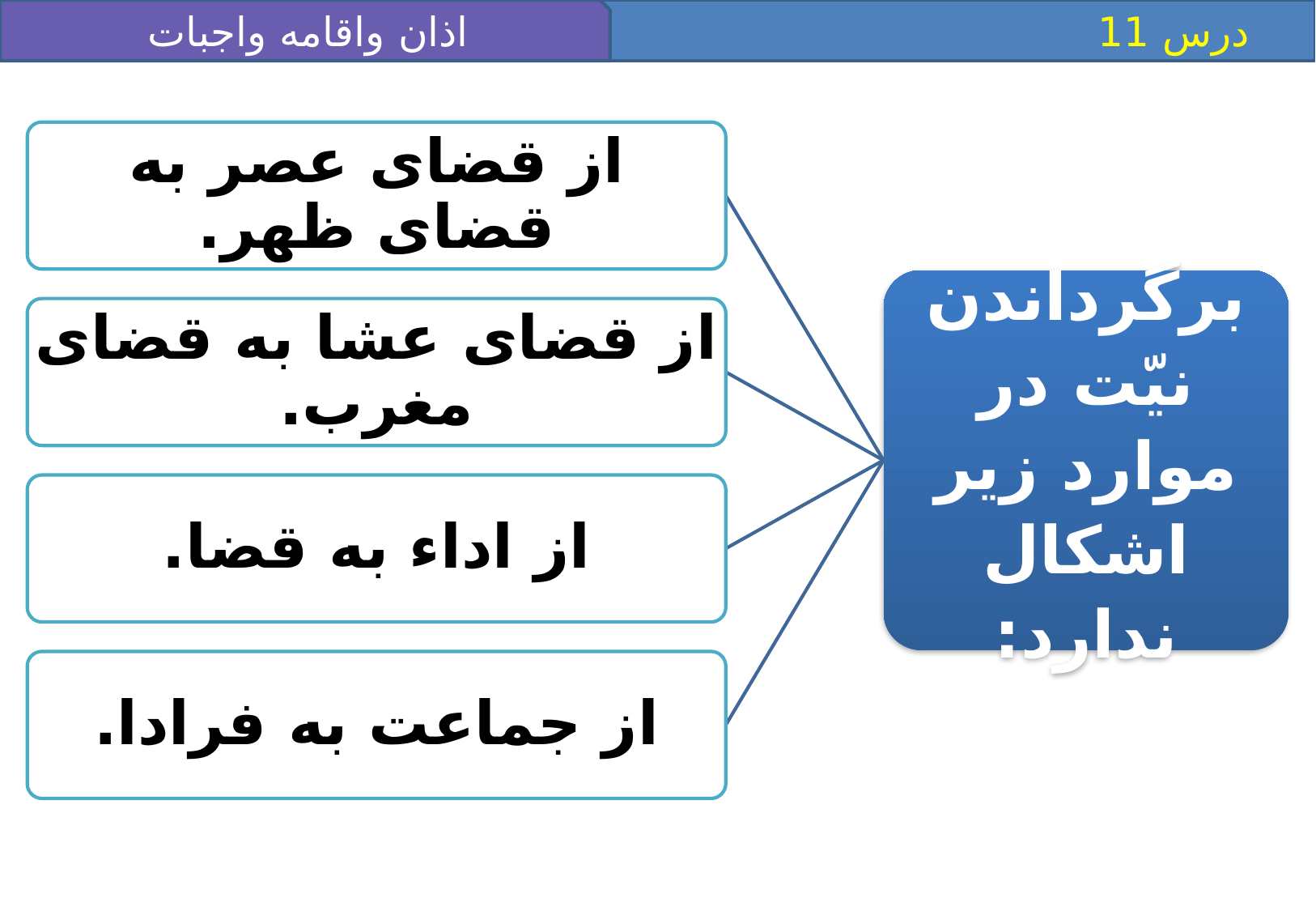

اذان واقامه واجبات نماز
 درس 11
از قضاى عصر به قضاى ظهر.

برگرداندن نيّت در موارد زير اشكال ندارد:
از قضاى عشا به قضاى مغرب.

از جماعت به فرادا.
از اداء به قضا.